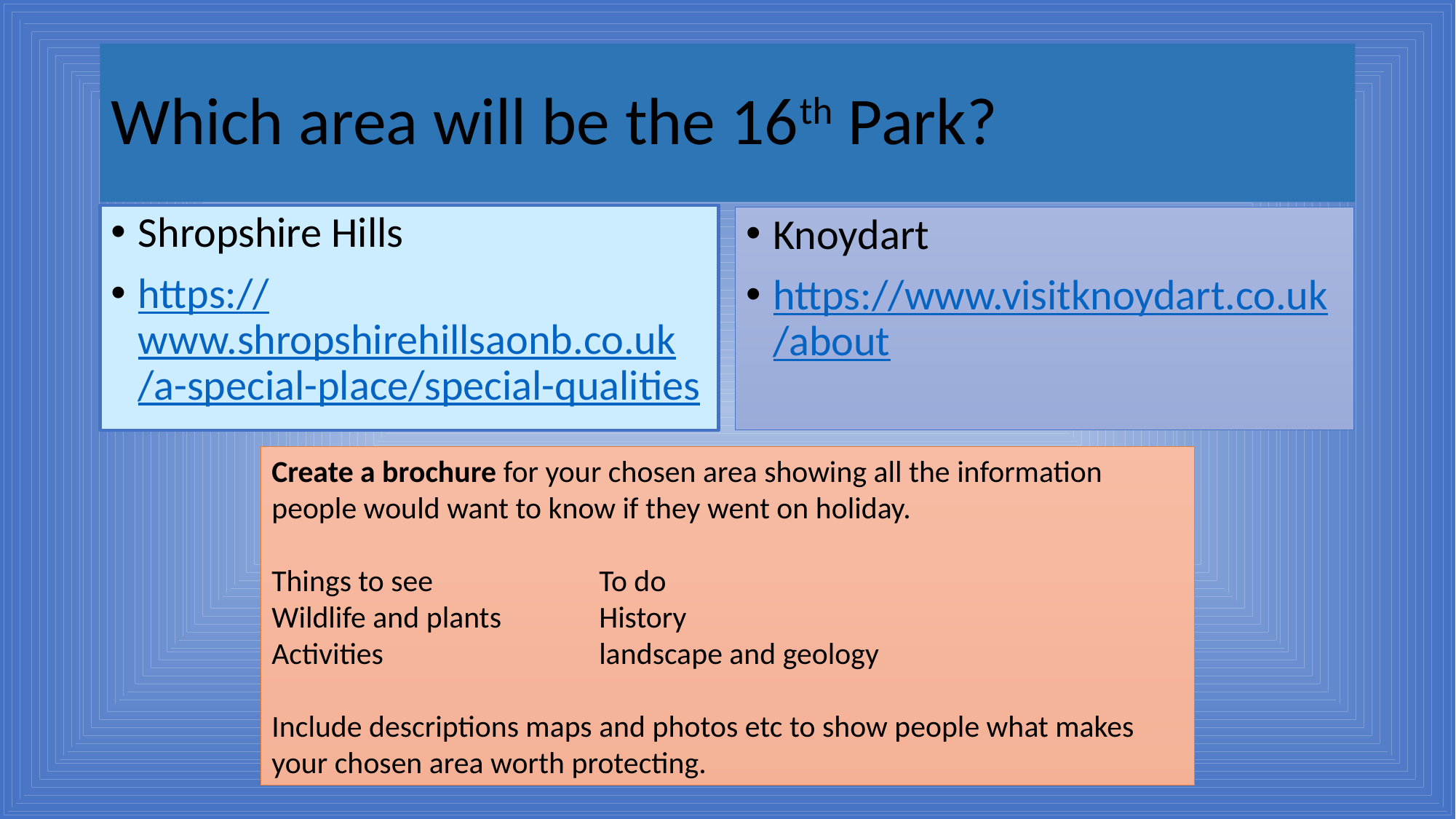

# Which area will be the 16th Park?
Shropshire Hills
https://www.shropshirehillsaonb.co.uk/a-special-place/special-qualities

Knoydart
https://www.visitknoydart.co.uk/about

Create a brochure for your chosen area showing all the information people would want to know if they went on holiday.

Things to see          	To do
Wildlife and plants         	History
Activities                    	landscape and geology

Include descriptions maps and photos etc to show people what makes your chosen area worth protecting.